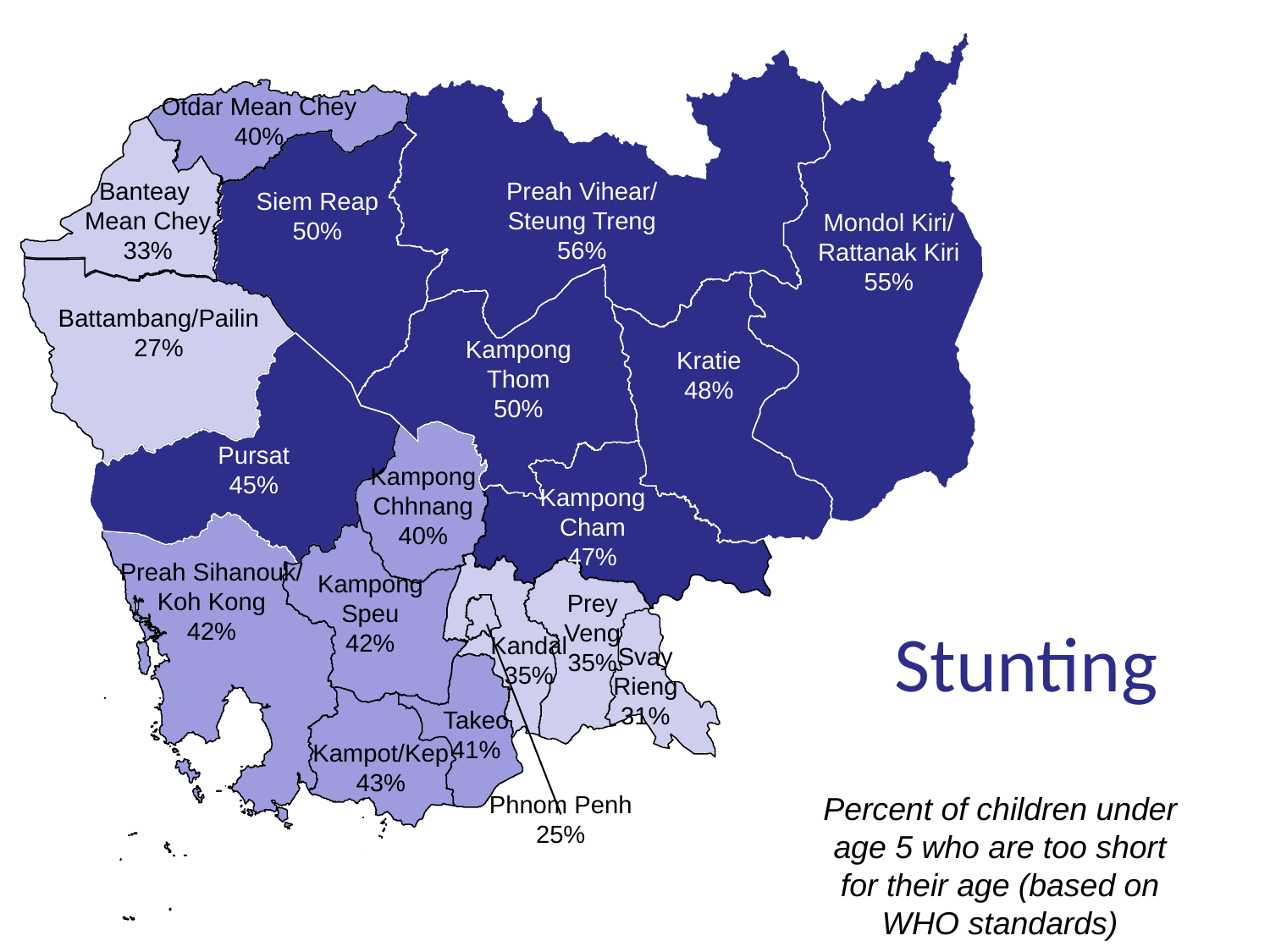

Otdar Mean Chey
40%
Banteay
Mean Chey
33%
Preah Vihear/
Steung Treng
56%
Siem Reap
50%
Mondol Kiri/
Rattanak Kiri
55%
Battambang/Pailin 27%
Kampong Thom
50%
Kratie
48%
Pursat
45%
Kampong
Chhnang
40%
Kampong Cham
47%
Preah Sihanouk/ Koh Kong
42%
Kampong Speu
42%
# Stunting
Prey
Veng
35%
Kandal
35%
Svay
Rieng
31%
Takeo
41%
Kampot/Kep
43%
Phnom Penh
25%
Percent of children under age 5 who are too short for their age (based on WHO standards)